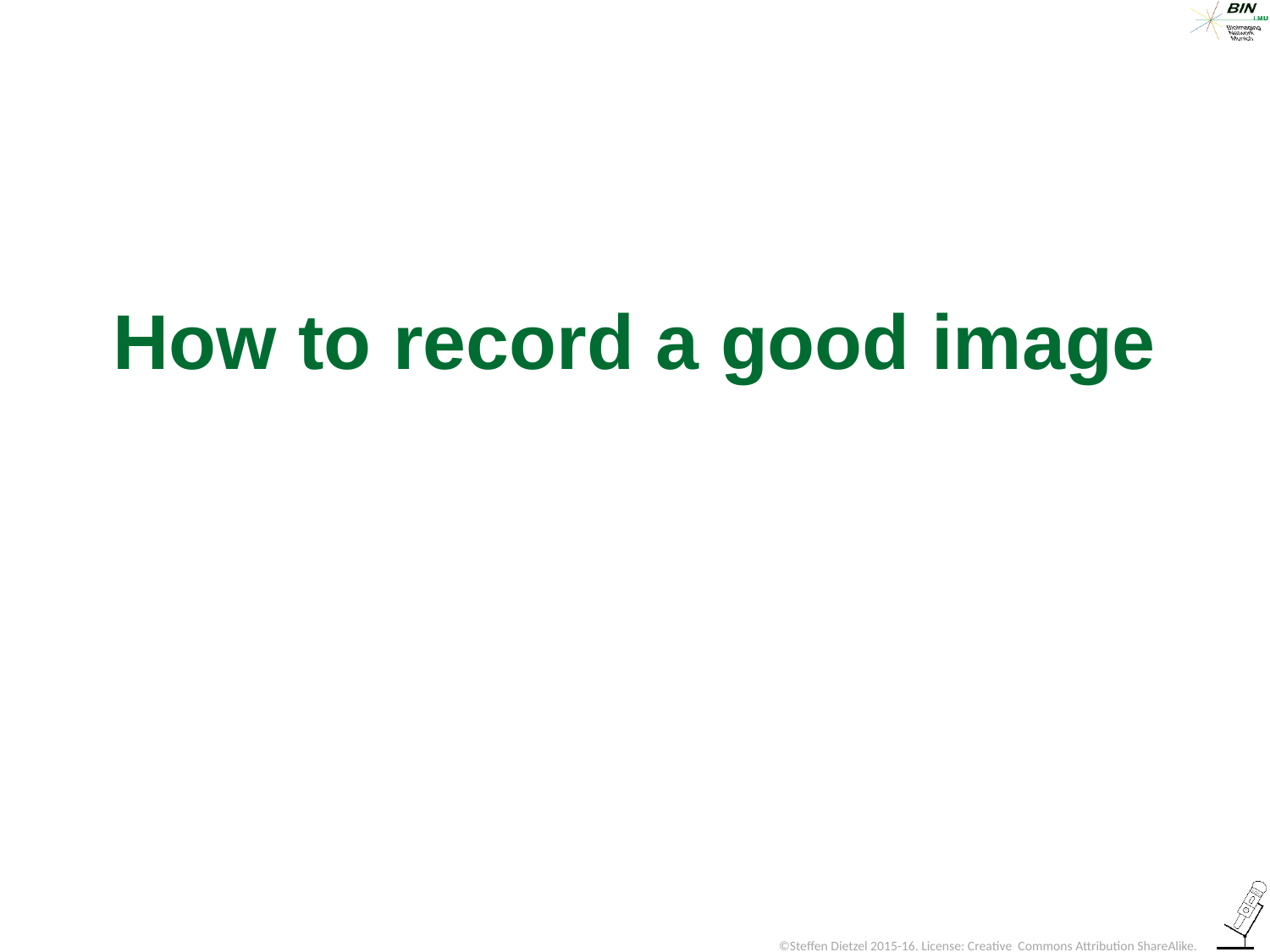

# How to record a good image